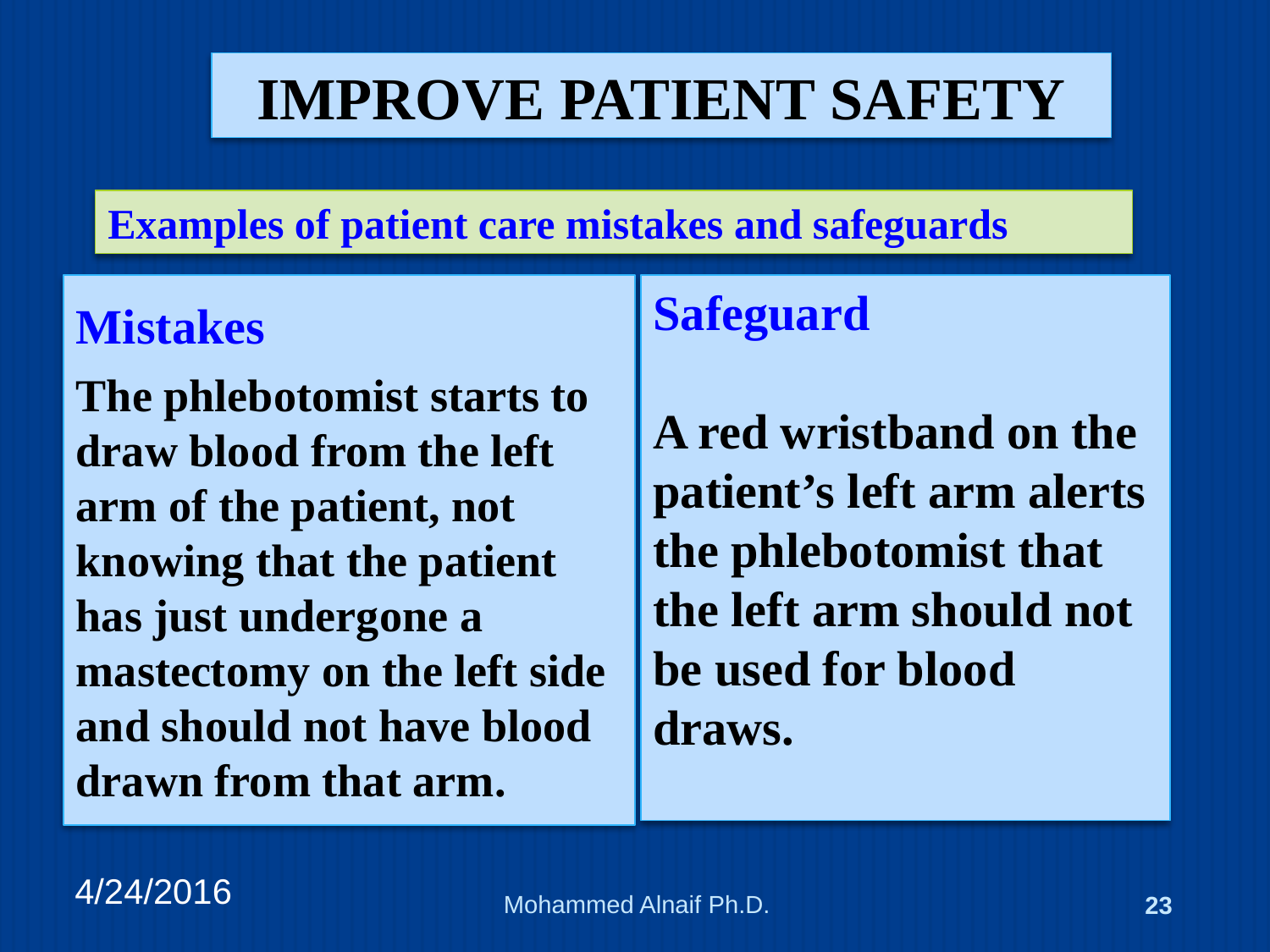

# improve patient safety
Examples of patient care mistakes and safeguards
Mistakes
The phlebotomist starts to draw blood from the left arm of the patient, not knowing that the patient has just undergone a mastectomy on the left side and should not have blood drawn from that arm.
Safeguard

A red wristband on the patient’s left arm alerts the phlebotomist that the left arm should not be used for blood draws.

4/24/2016
Mohammed Alnaif Ph.D.
23